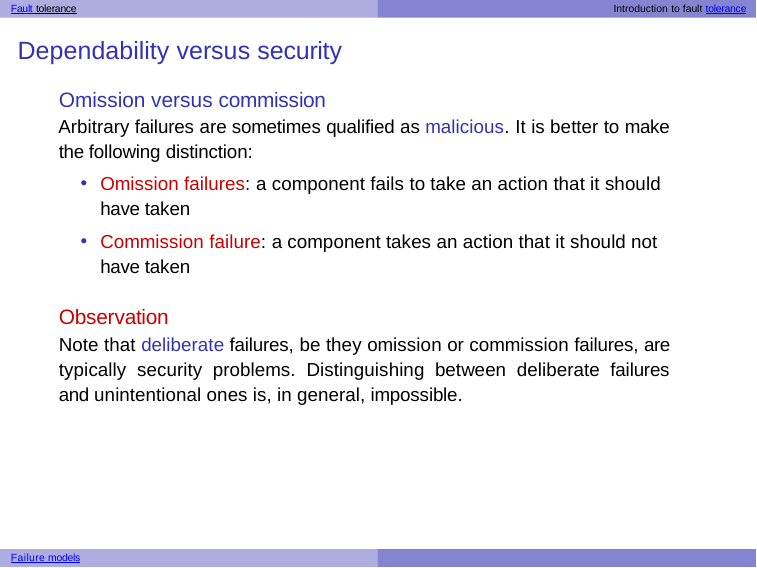

Fault tolerance	Introduction to fault tolerance
# Dependability versus security
Omission versus commission
Arbitrary failures are sometimes qualified as malicious. It is better to make the following distinction:
Omission failures: a component fails to take an action that it should have taken
Commission failure: a component takes an action that it should not have taken

Observation
Note that deliberate failures, be they omission or commission failures, are typically security problems. Distinguishing between deliberate failures and unintentional ones is, in general, impossible.

Failure models